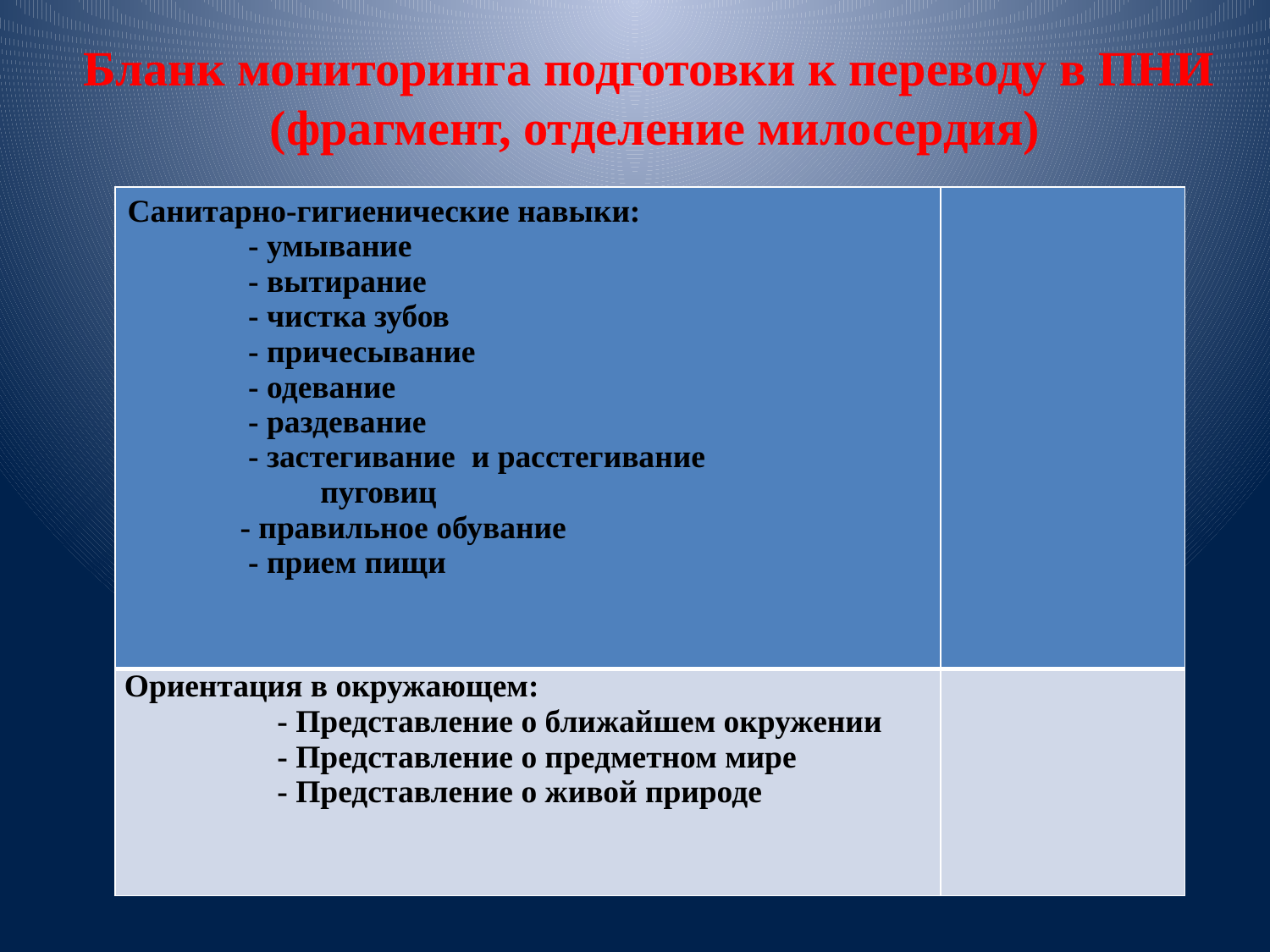

Бланк мониторинга подготовки к переводу в ПНИ
(фрагмент, отделение милосердия)
| Санитарно-гигиенические навыки: - умывание - вытирание - чистка зубов - причесывание - одевание - раздевание - застегивание и расстегивание пуговиц - правильное обувание - прием пищи |  |
| --- | --- |
| Ориентация в окружающем: - Представление о ближайшем окружении - Представление о предметном мире - Представление о живой природе |  |